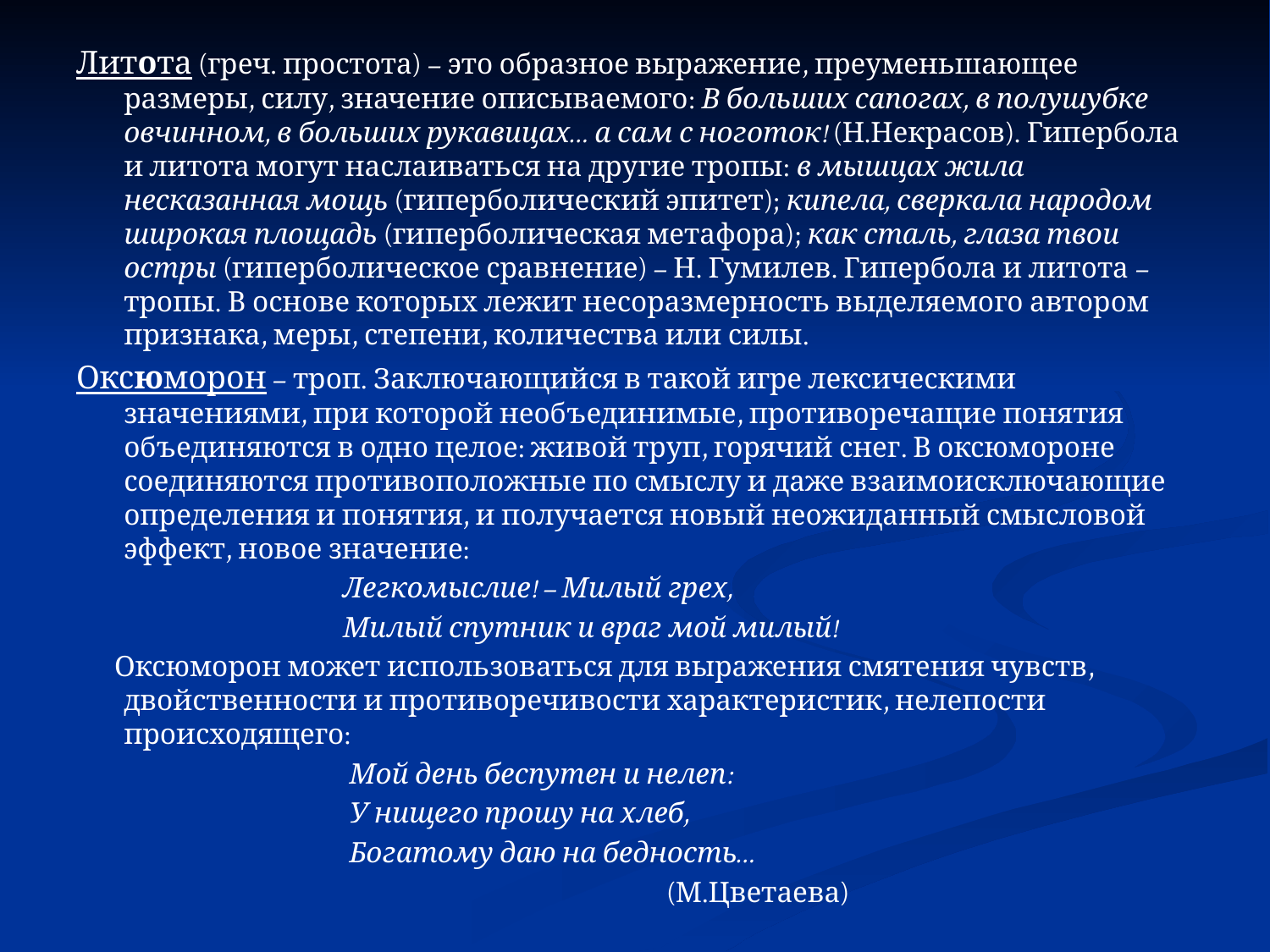

Литота (греч. простота) – это образное выражение, преуменьшающее размеры, силу, значение описываемого: В больших сапогах, в полушубке овчинном, в больших рукавицах… а сам с ноготок! (Н.Некрасов). Гипербола и литота могут наслаиваться на другие тропы: в мышцах жила несказанная мощь (гиперболический эпитет); кипела, сверкала народом широкая площадь (гиперболическая метафора); как сталь, глаза твои остры (гиперболическое сравнение) – Н. Гумилев. Гипербола и литота – тропы. В основе которых лежит несоразмерность выделяемого автором признака, меры, степени, количества или силы.
Оксюморон – троп. Заключающийся в такой игре лексическими значениями, при которой необъединимые, противоречащие понятия объединяются в одно целое: живой труп, горячий снег. В оксюмороне соединяются противоположные по смыслу и даже взаимоисключающие определения и понятия, и получается новый неожиданный смысловой эффект, новое значение:
                                          Легкомыслие! – Милый грех,
                                          Милый спутник и враг мой милый!
      Оксюморон может использоваться для выражения смятения чувств, двойственности и противоречивости характеристик, нелепости происходящего:
                                           Мой день беспутен и нелеп:
                                           У нищего прошу на хлеб,
                                           Богатому даю на бедность…
                                                                                             (М.Цветаева)